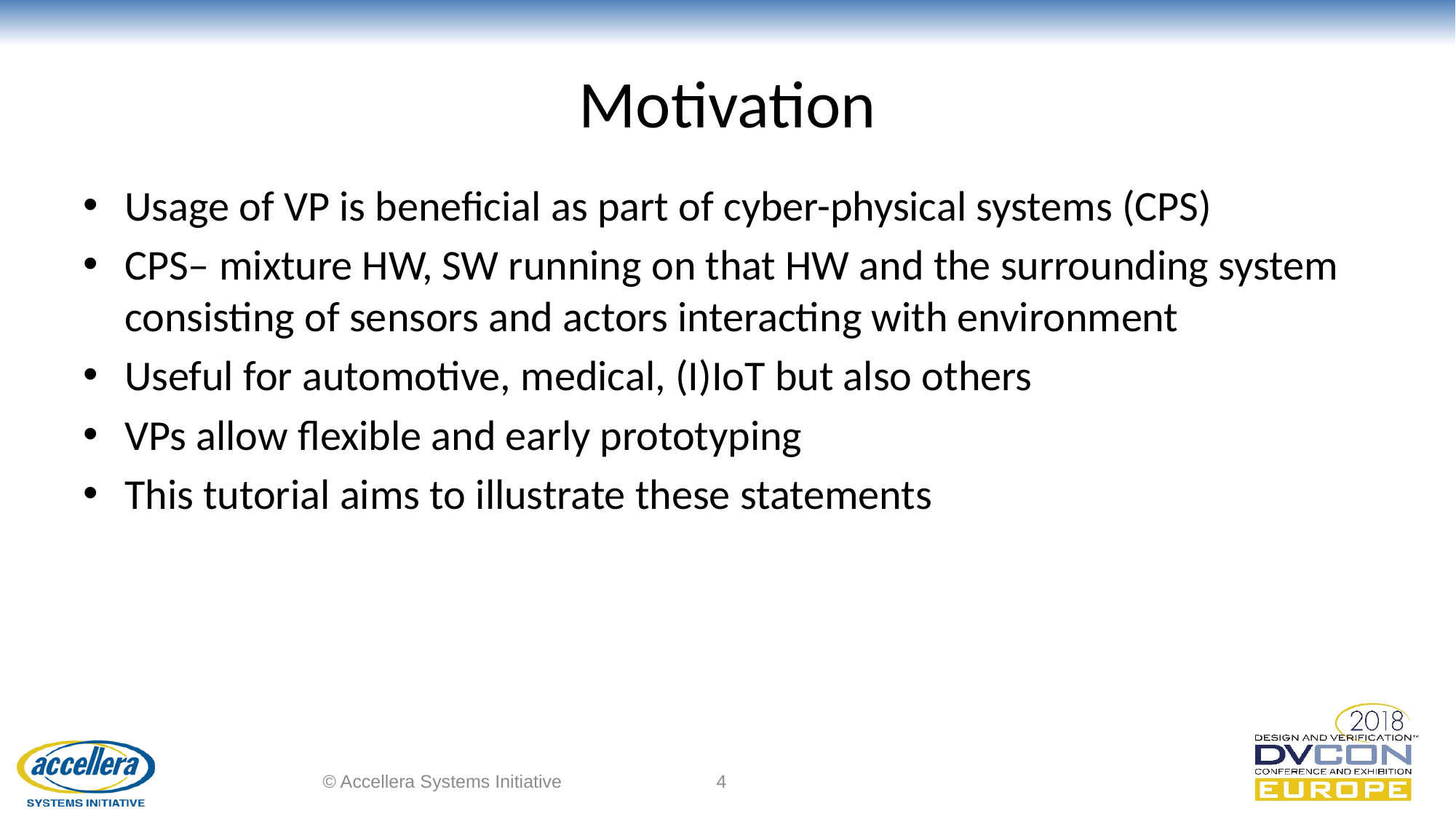

# Motivation
Usage of VP is beneficial as part of cyber-physical systems (CPS)
CPS– mixture HW, SW running on that HW and the surrounding system consisting of sensors and actors interacting with environment
Useful for automotive, medical, (I)IoT but also others
VPs allow flexible and early prototyping
This tutorial aims to illustrate these statements
© Accellera Systems Initiative
4